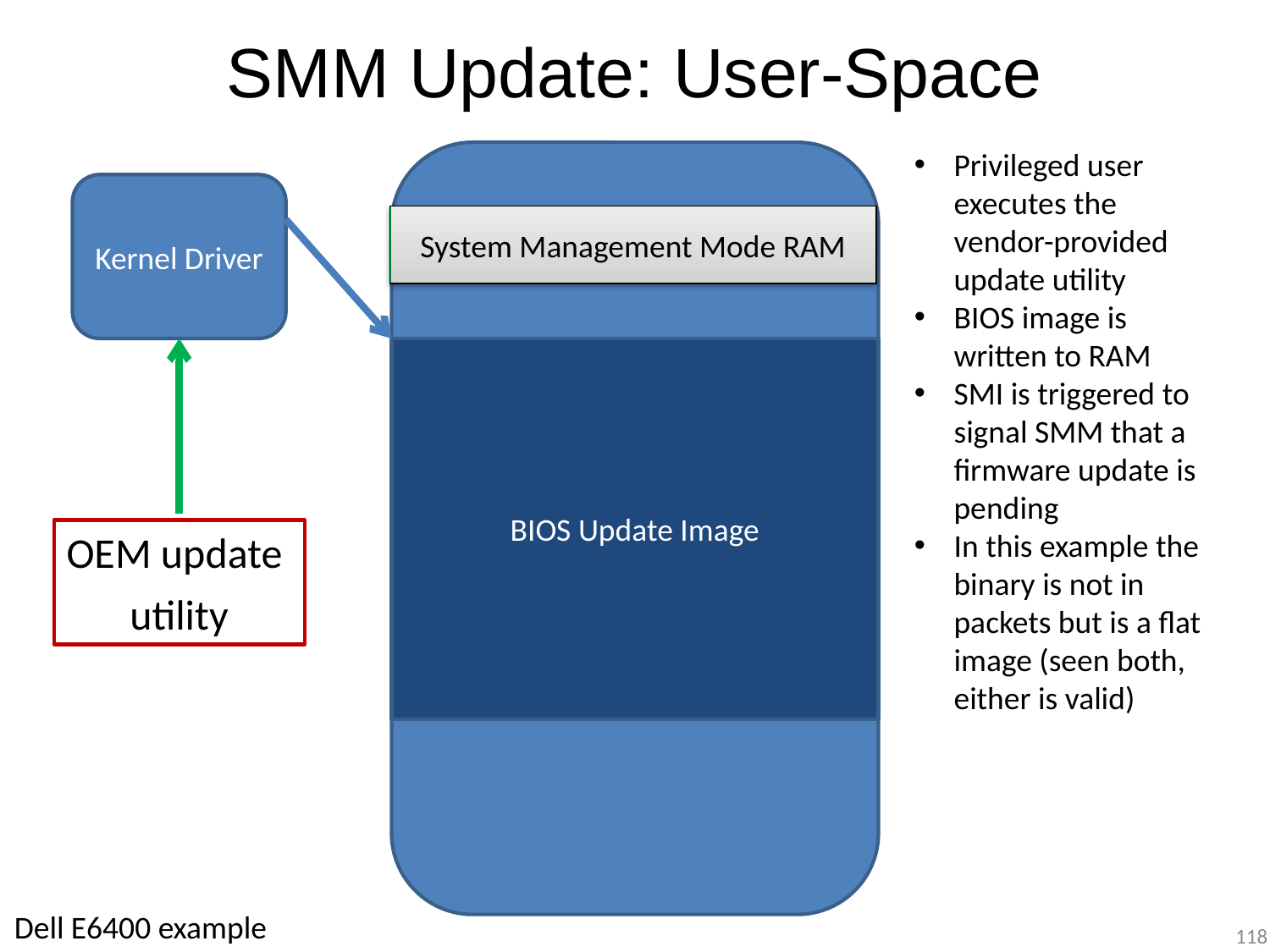

# SMM Update: User-Space
Privileged user  executes the vendor-provided update utility
BIOS image is written to RAM
SMI is triggered to signal SMM that a firmware update is pending
In this example the binary is not in packets but is a flat image (seen both, either is valid)

Kernel Driver
System Management Mode RAM
BIOS Update Image
OEM update
utility
Dell E6400 example
118